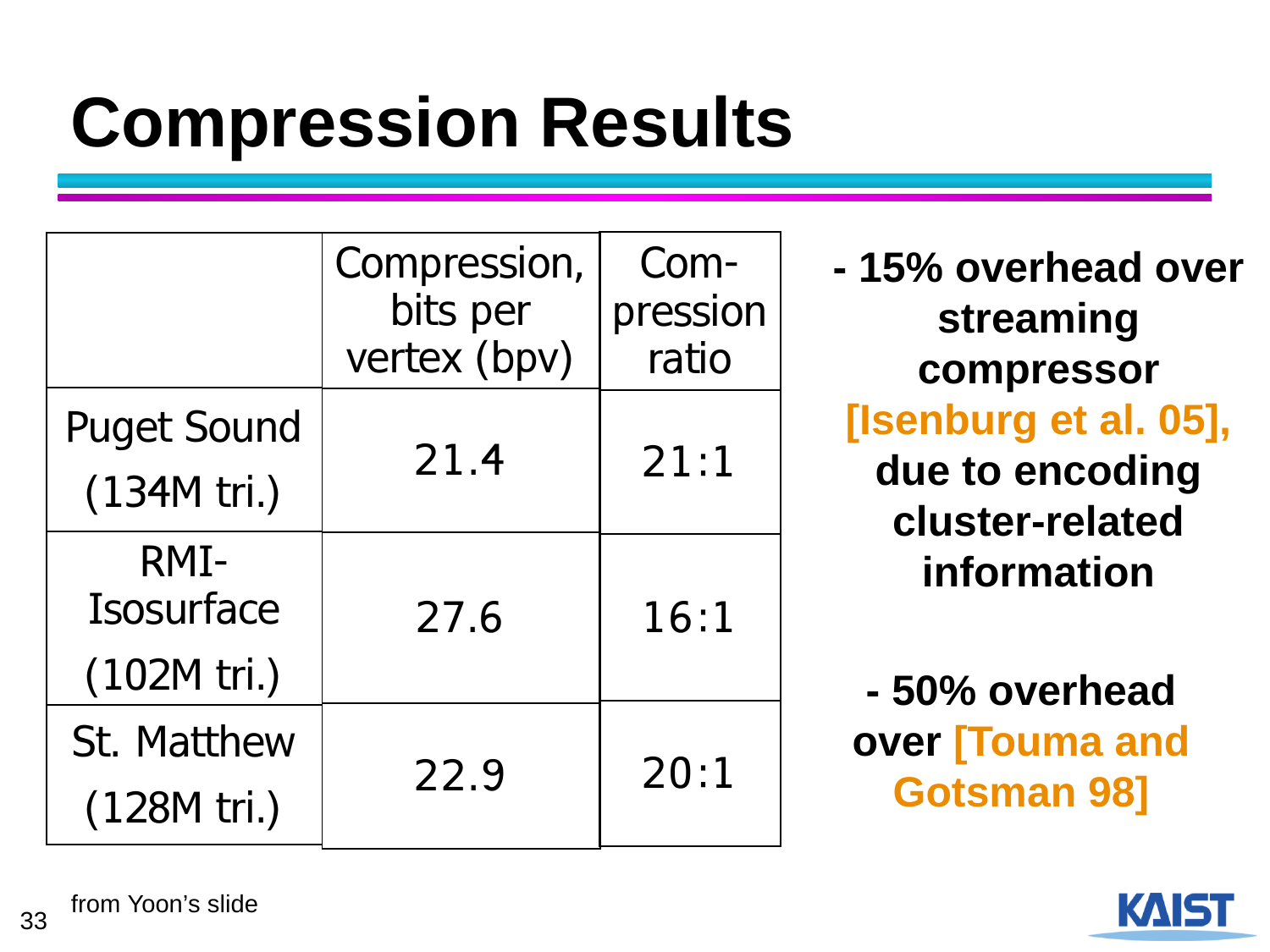

# Compression Results
| Com-pression ratio |
| --- |
| 21:1 |
| 16:1 |
| 20:1 |
|  |
| --- |
| Puget Sound (134M tri.) |
| RMI-Isosurface (102M tri.) |
| St. Matthew (128M tri.) |
| Compression, bits per vertex (bpv) |
| --- |
| 21.4 |
| 27.6 |
| 22.9 |
- 15% overhead over streaming compressor [Isenburg et al. 05], due to encoding cluster-related information

- 50% overhead over [Touma and Gotsman 98]

from Yoon’s slide